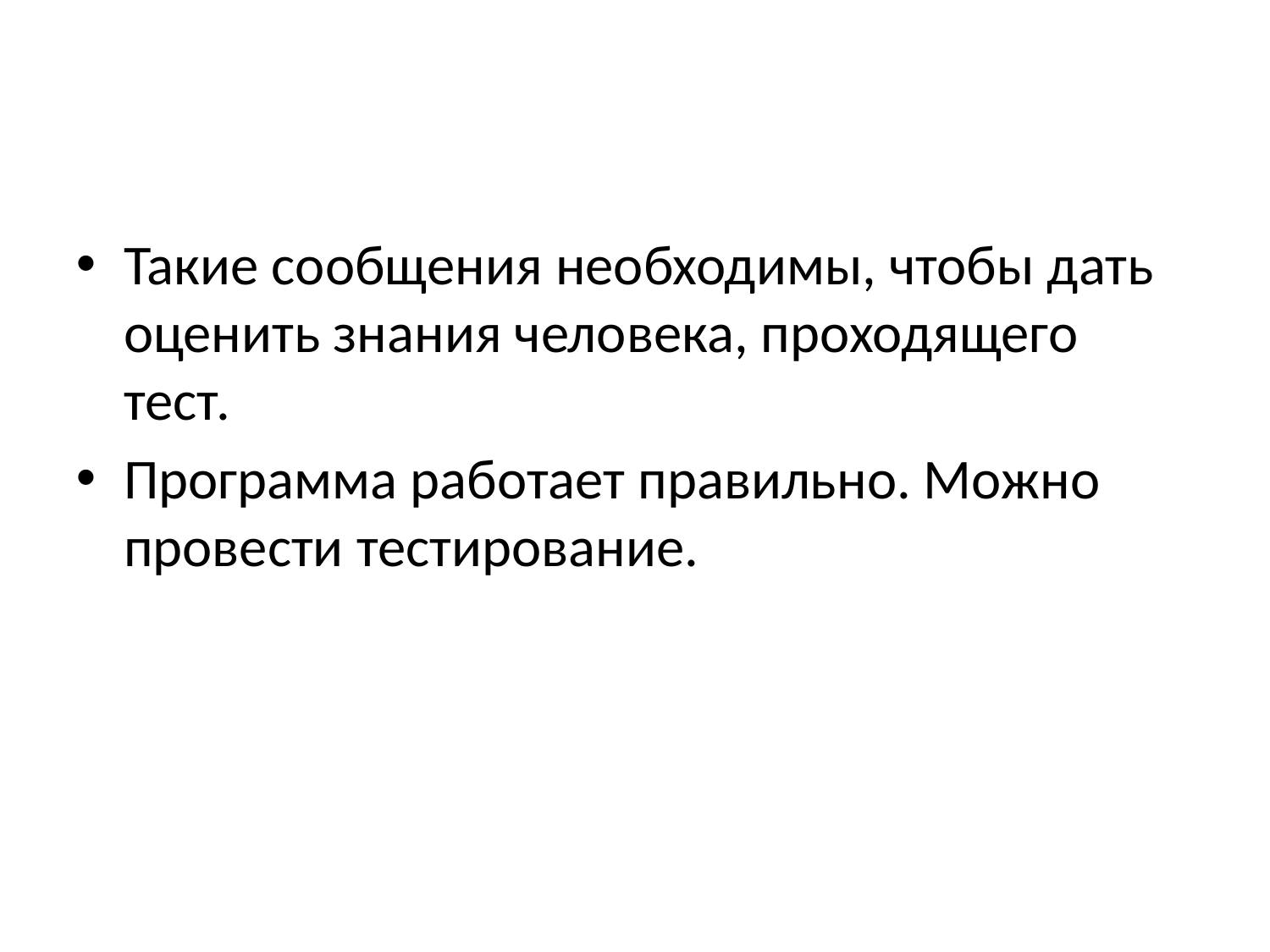

Такие сообщения необходимы, чтобы дать оценить знания человека, проходящего тест.
Программа работает правильно. Можно провести тестирование.